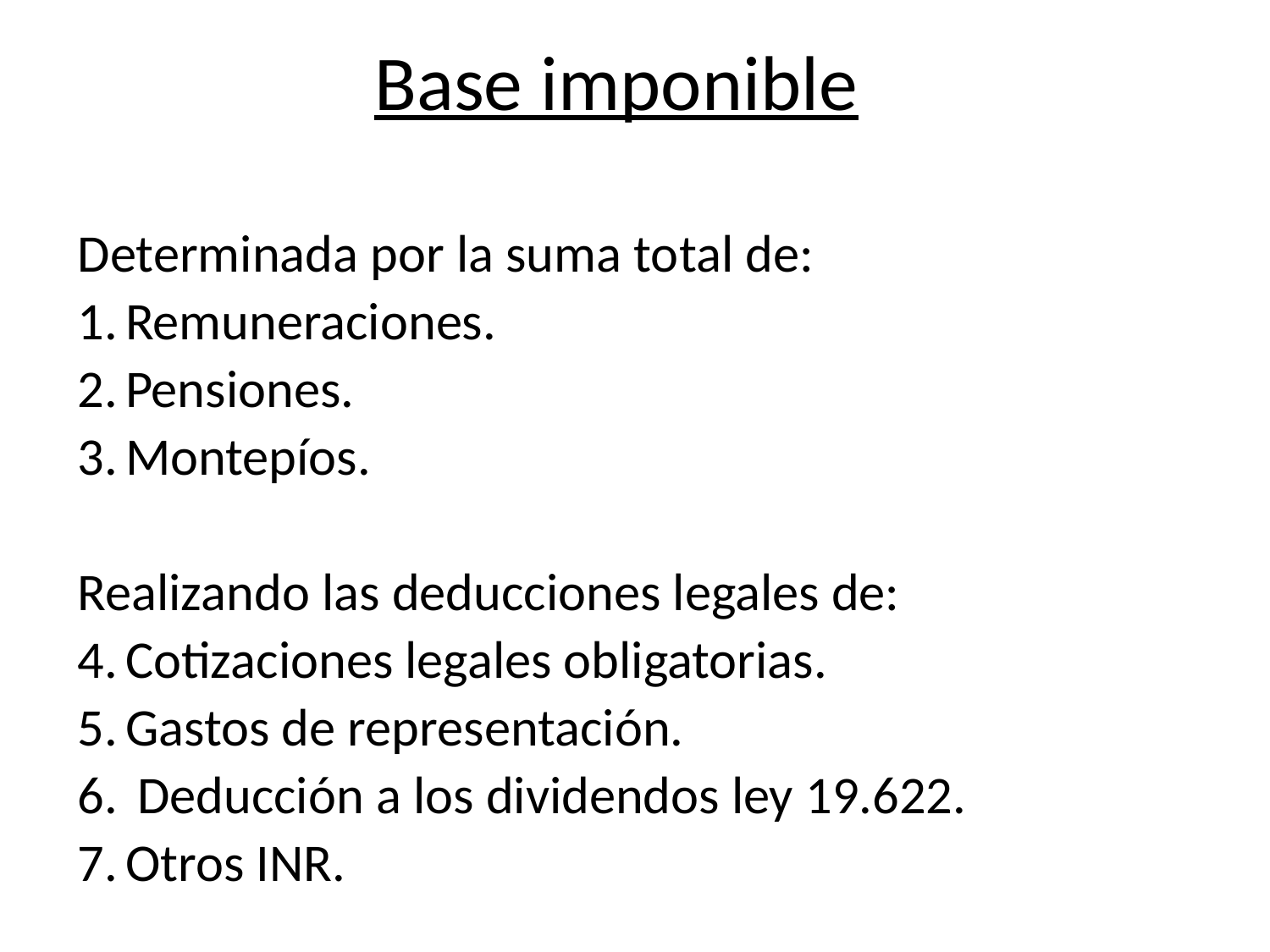

# Base imponible

Determinada por la suma total de:
Remuneraciones.
Pensiones.
Montepíos.

Realizando las deducciones legales de:
Cotizaciones legales obligatorias.
Gastos de representación.
 Deducción a los dividendos ley 19.622.
Otros INR.